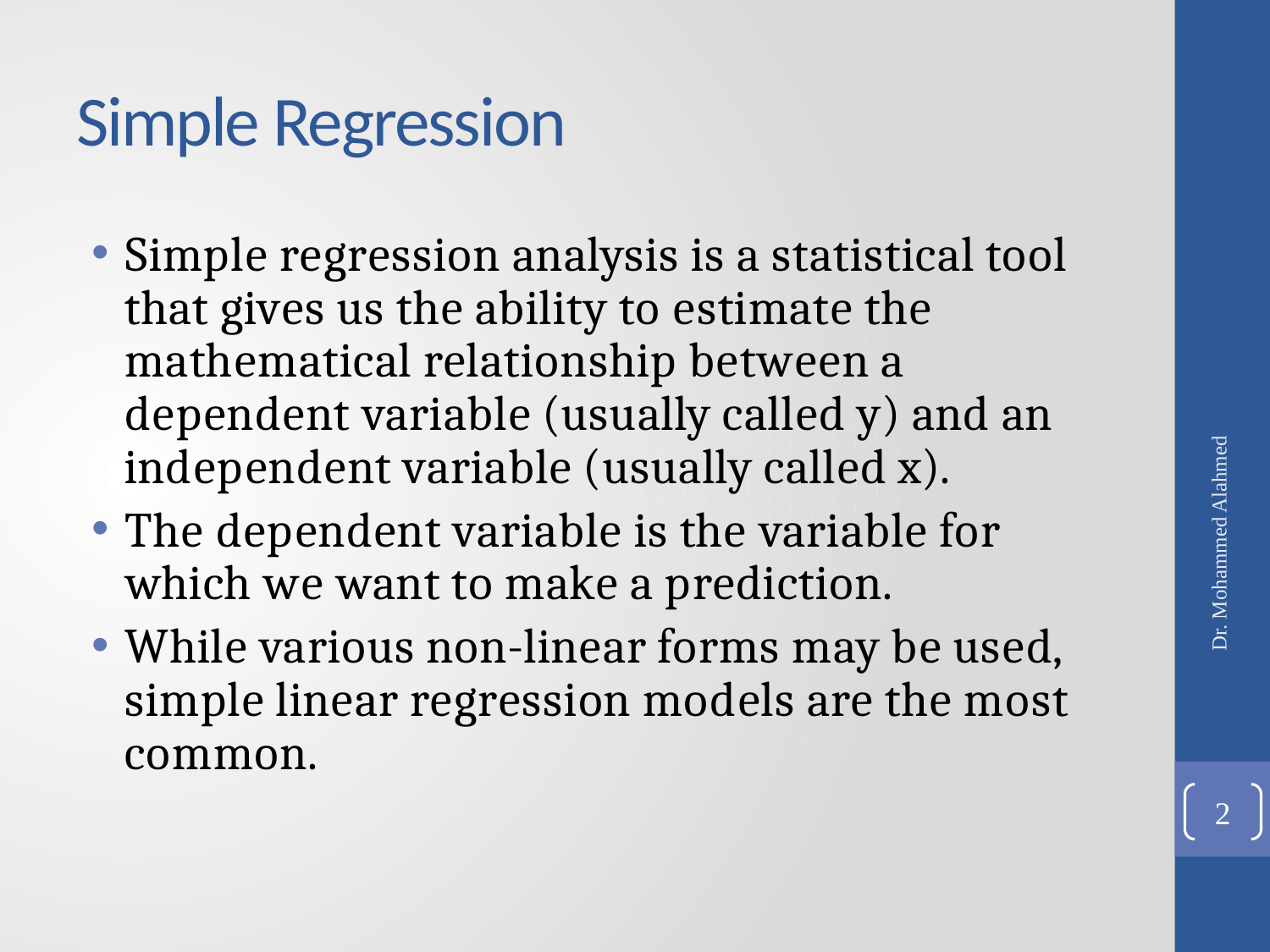

# Simple Regression
Simple regression analysis is a statistical tool that gives us the ability to estimate the mathematical relationship between a dependent variable (usually called y) and an independent variable (usually called x).
The dependent variable is the variable for which we want to make a prediction.
While various non-linear forms may be used, simple linear regression models are the most common.
Dr. Mohammed Alahmed
2